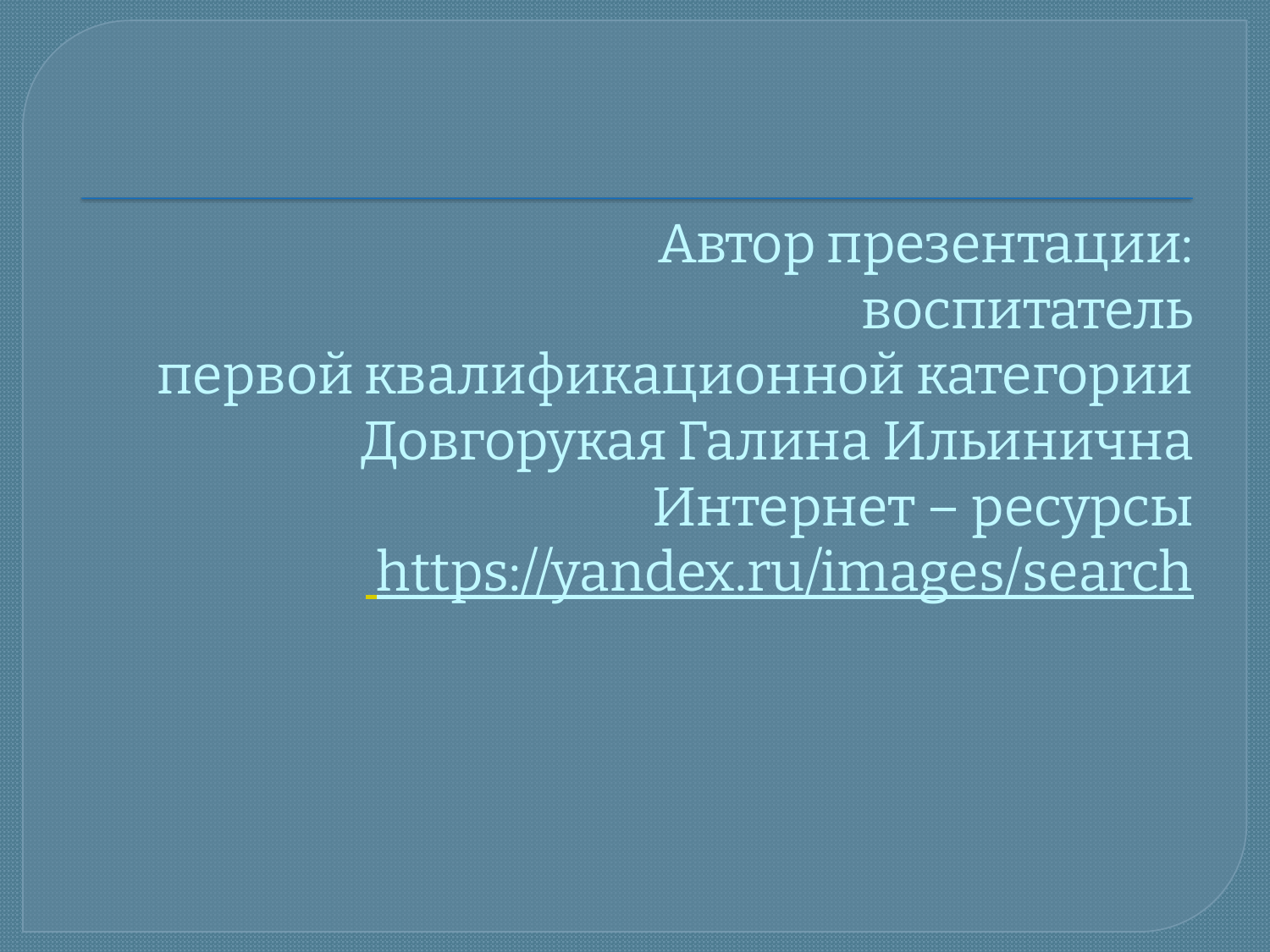

# Автор презентации: воспитатель первой квалификационной категории Довгорукая Галина Ильинична Интернет – ресурсы https://yandex.ru/images/search